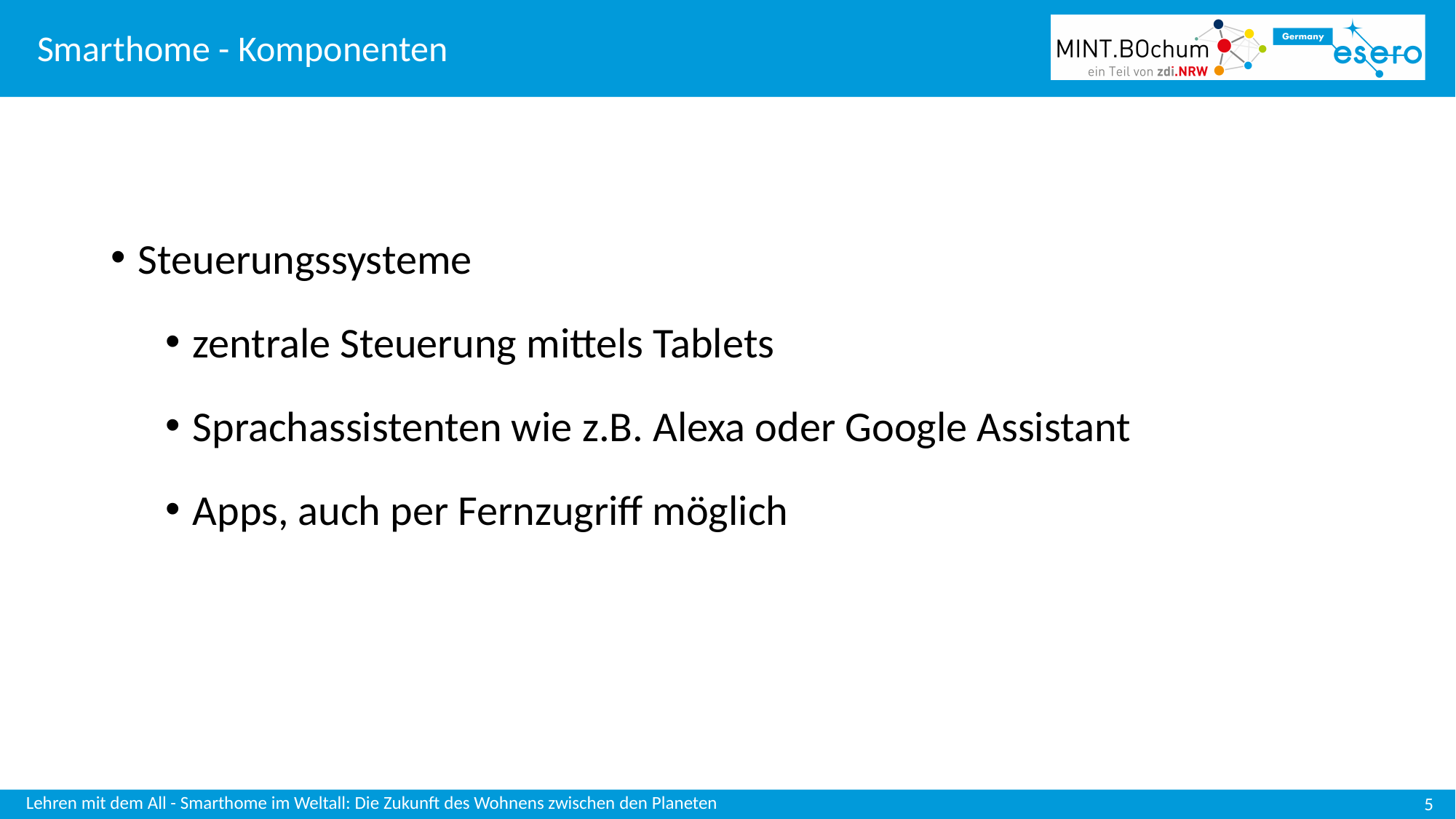

# Smarthome - Komponenten

Steuerungssysteme
zentrale Steuerung mittels Tablets
Sprachassistenten wie z.B. Alexa oder Google Assistant
Apps, auch per Fernzugriff möglich